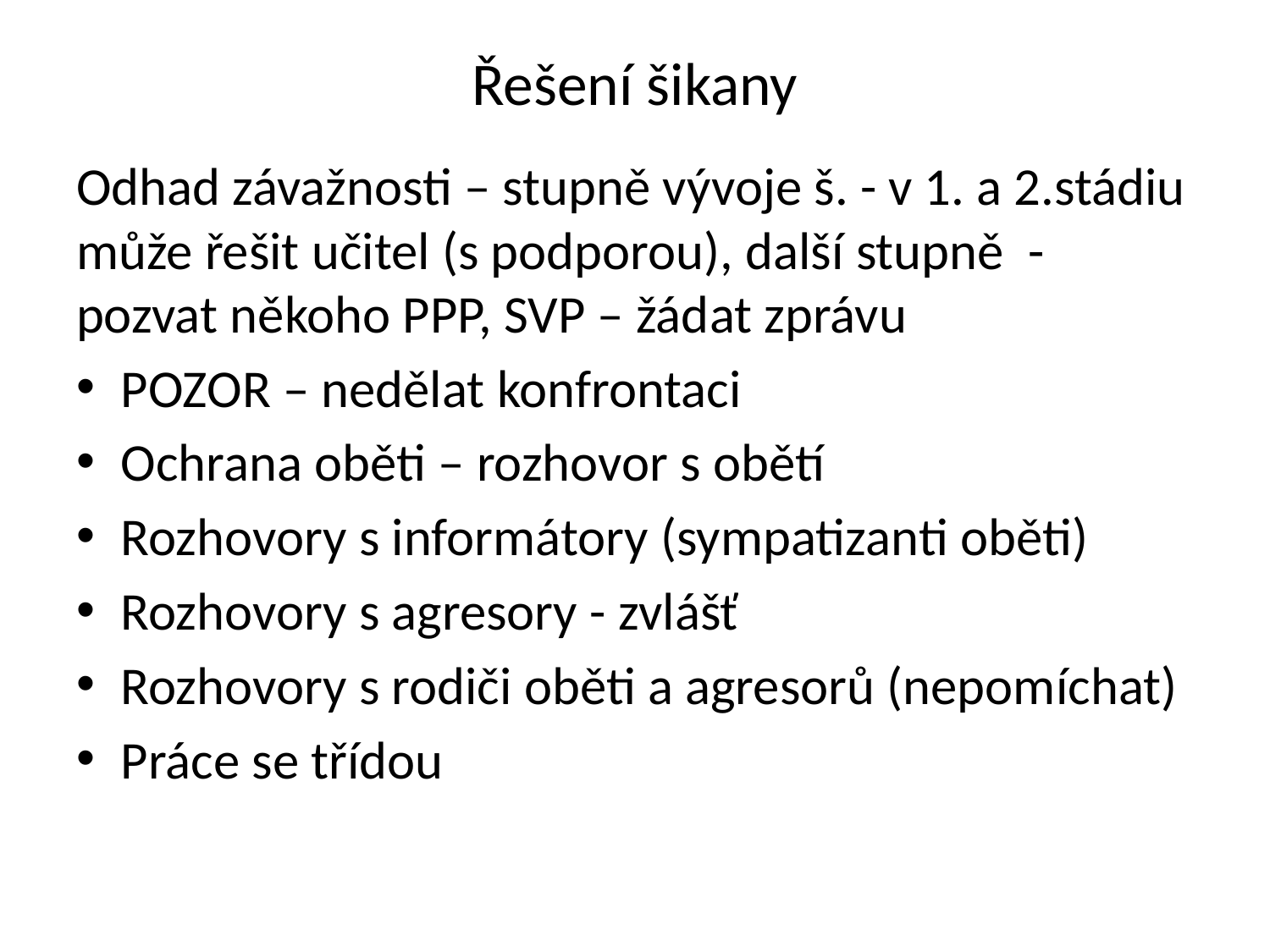

# Řešení šikany
Odhad závažnosti – stupně vývoje š. - v 1. a 2.stádiu může řešit učitel (s podporou), další stupně  - pozvat někoho PPP, SVP – žádat zprávu
POZOR – nedělat konfrontaci
Ochrana oběti – rozhovor s obětí
Rozhovory s informátory (sympatizanti oběti)
Rozhovory s agresory - zvlášť
Rozhovory s rodiči oběti a agresorů (nepomíchat)
Práce se třídou